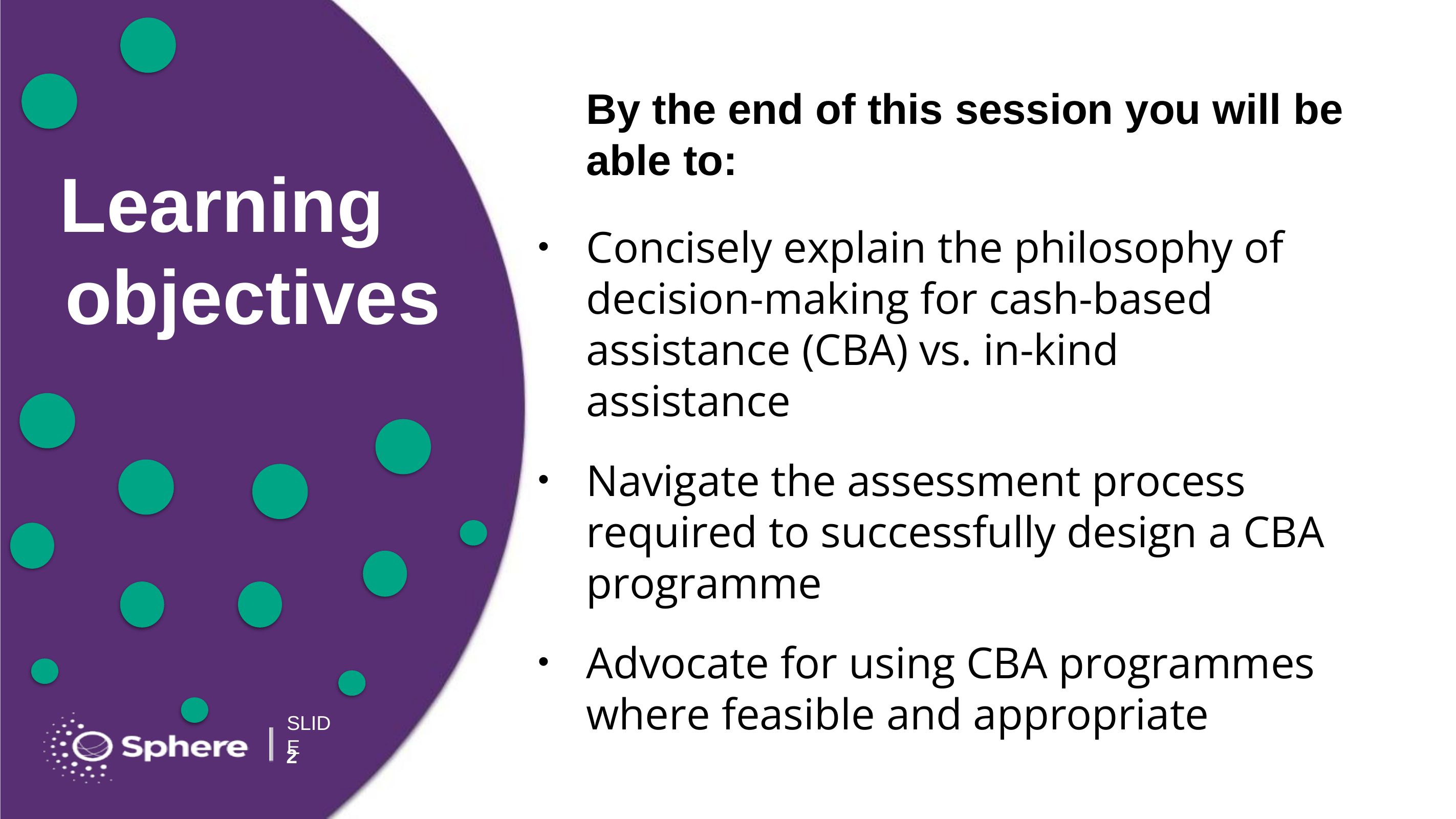

# By the end of this session you will be able to:
Concisely explain the philosophy of decision-making for cash-based assistance (CBA) vs. in-kind assistance
Navigate the assessment process required to successfully design a CBA programme
Advocate for using CBA programmes where feasible and appropriate
2